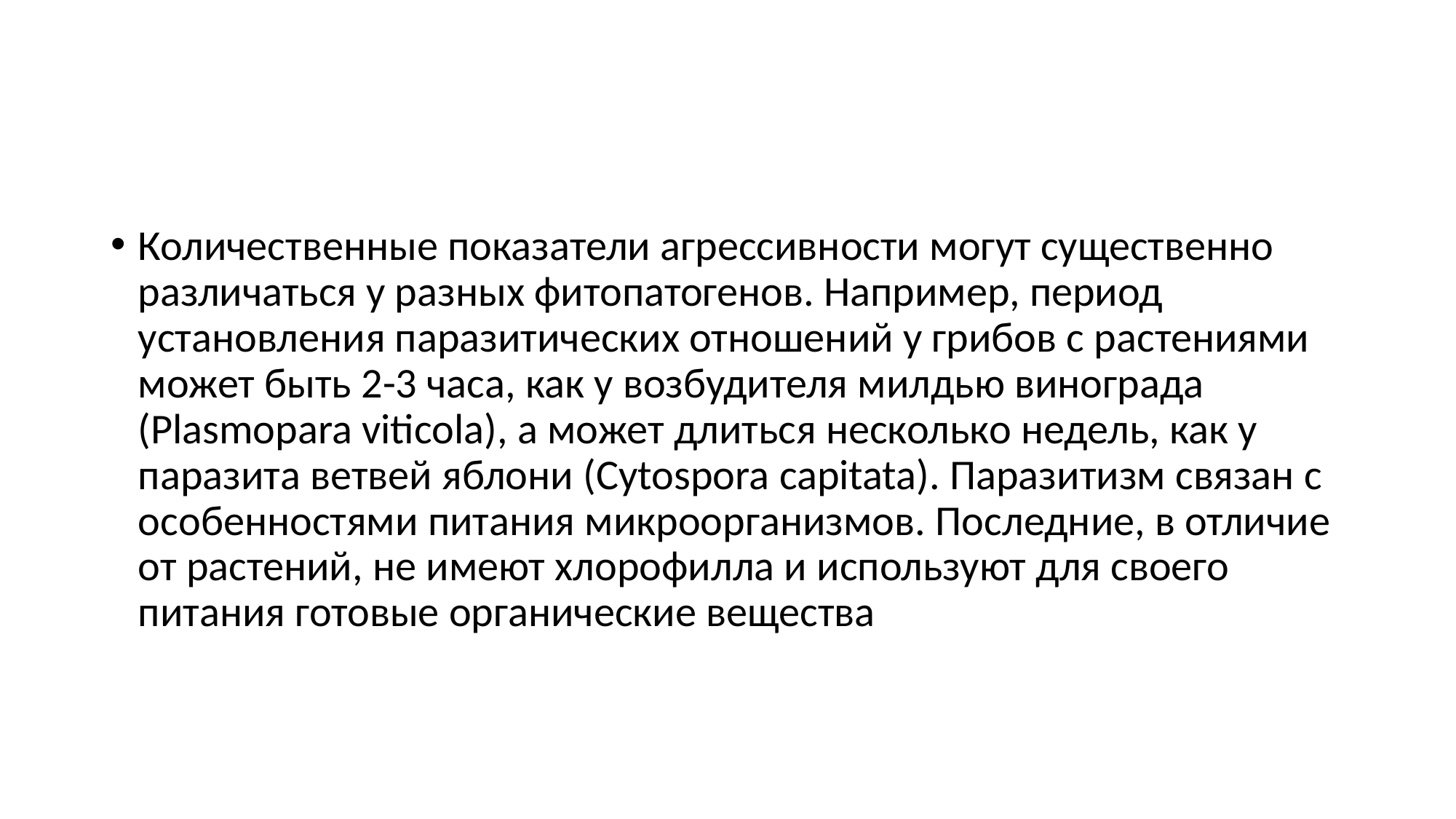

#
Количественные показатели агрессивности могут существенно различаться у разных фитопатогенов. Например, период установления паразитических отношений у грибов с растениями может быть 2-3 часа, как у возбудителя милдью винограда (Plasmopara viticola), а может длиться несколько недель, как у паразита ветвей яблони (Cytospora capitata). Паразитизм связан с особенностями питания микроорганизмов. Последние, в отличие от растений, не имеют хлорофилла и используют для своего питания готовые органические вещества